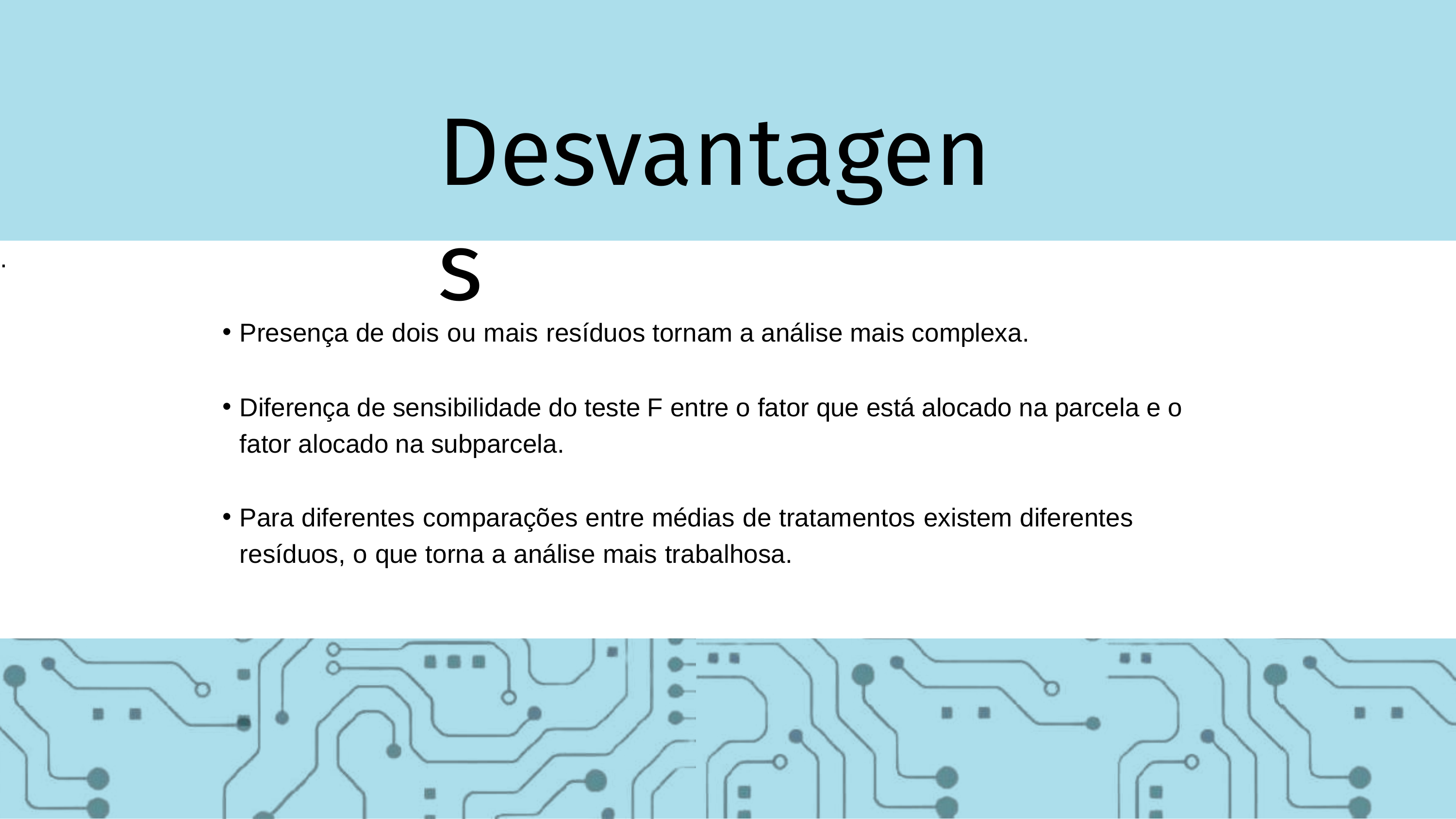

Desvantagens

.

Presença de dois ou mais resíduos tornam a análise mais complexa.

Diferença de sensibilidade do teste F entre o fator que está alocado na parcela e o fator alocado na subparcela.

Para diferentes comparações entre médias de tratamentos existem diferentes resíduos, o que torna a análise mais trabalhosa.